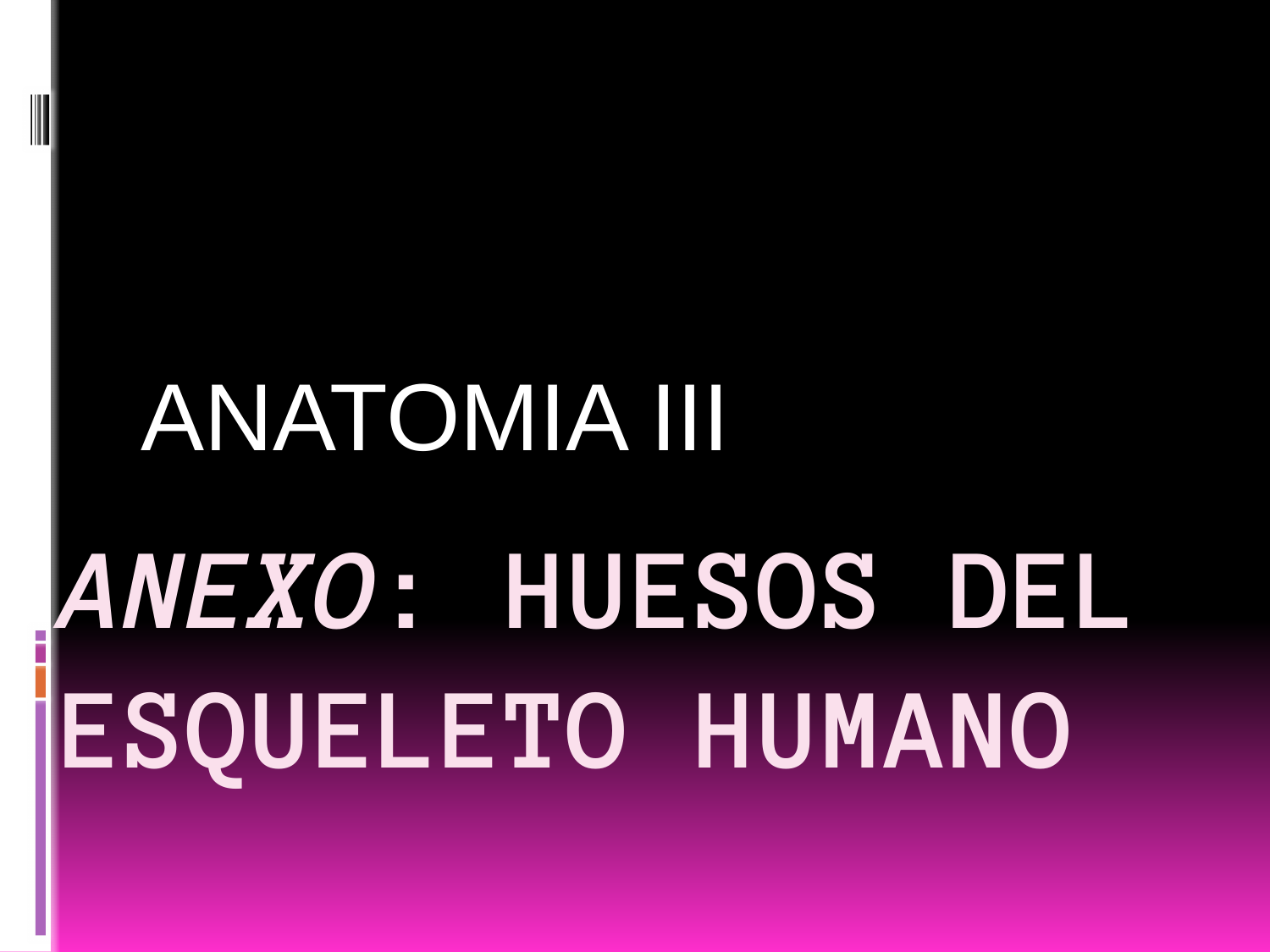

ANATOMIA III

# Anexo: Huesos del esqueleto humano